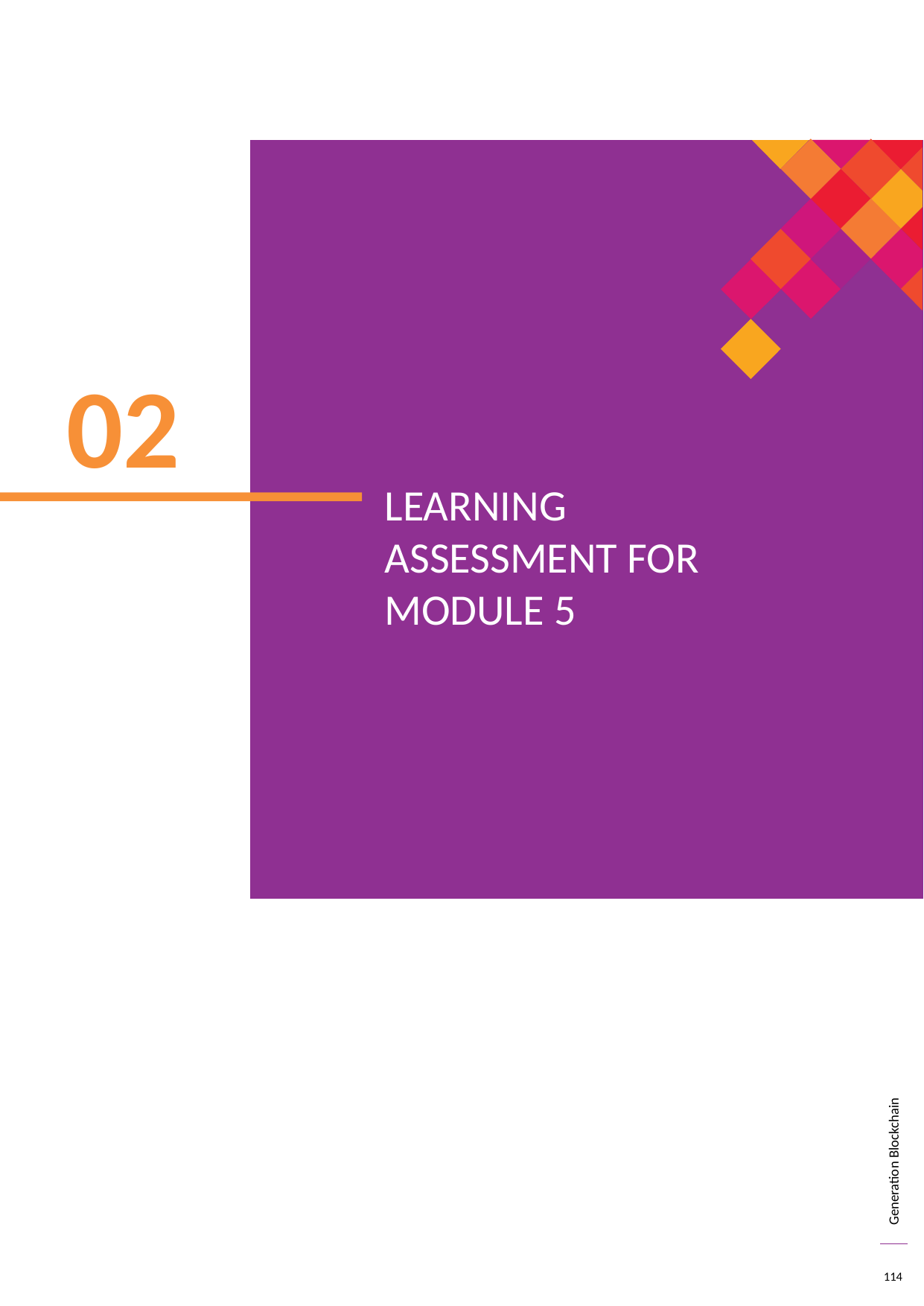

02
LEARNING ASSESSMENT FOR MODULE 5
114